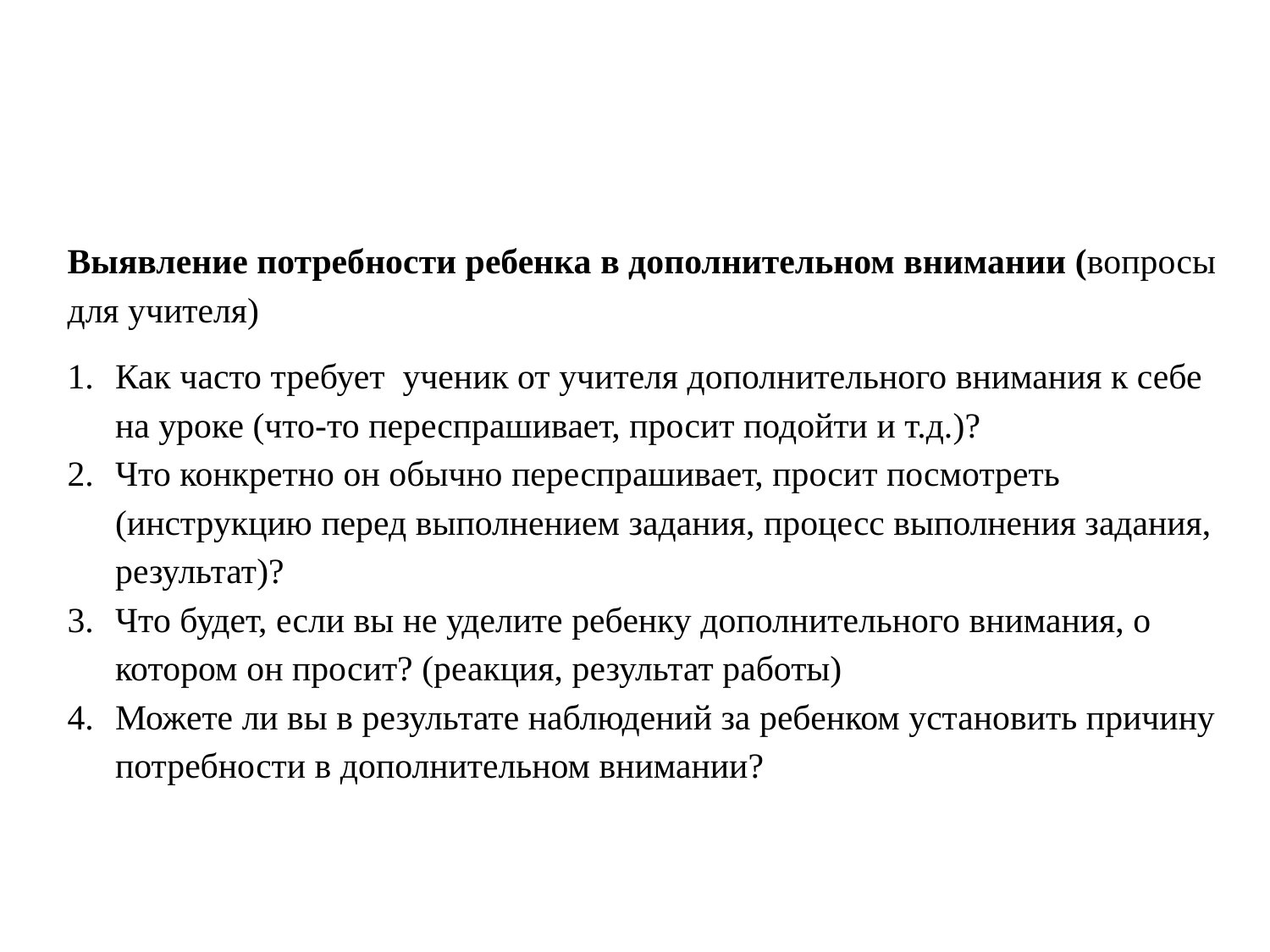

Выявление потребности ребенка в дополнительном внимании (вопросы для учителя)
Как часто требует  ученик от учителя дополнительного внимания к себе на уроке (что-то переспрашивает, просит подойти и т.д.)?
Что конкретно он обычно переспрашивает, просит посмотреть (инструкцию перед выполнением задания, процесс выполнения задания, результат)?
Что будет, если вы не уделите ребенку дополнительного внимания, о котором он просит? (реакция, результат работы)
Можете ли вы в результате наблюдений за ребенком установить причину потребности в дополнительном внимании?